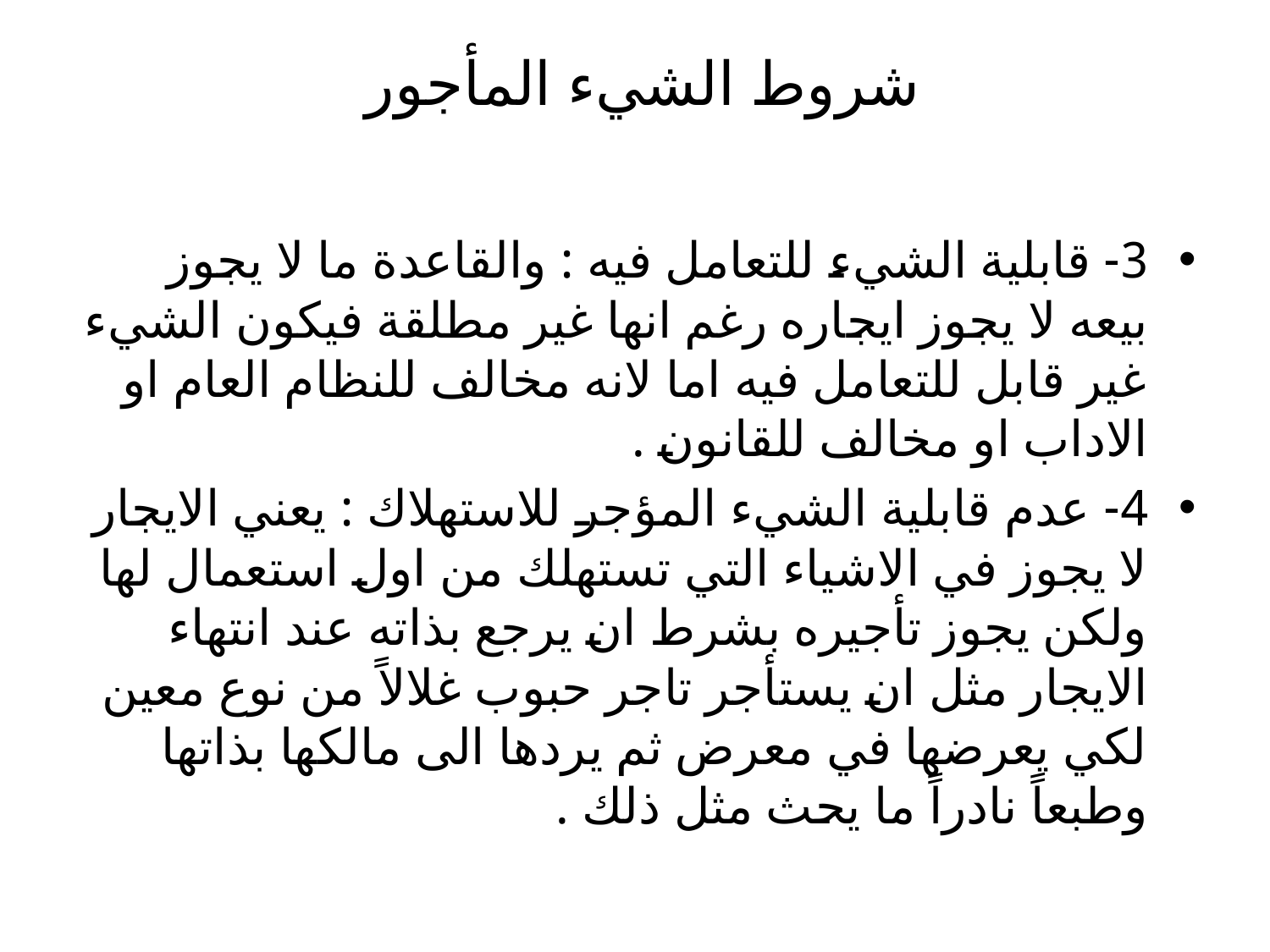

# شروط الشيء المأجور
3- قابلية الشيء للتعامل فيه : والقاعدة ما لا يجوز بيعه لا يجوز ايجاره رغم انها غير مطلقة فيكون الشيء غير قابل للتعامل فيه اما لانه مخالف للنظام العام او الاداب او مخالف للقانون .
4- عدم قابلية الشيء المؤجر للاستهلاك : يعني الايجار لا يجوز في الاشياء التي تستهلك من اول استعمال لها ولكن يجوز تأجيره بشرط ان يرجع بذاته عند انتهاء الايجار مثل ان يستأجر تاجر حبوب غلالاً من نوع معين لكي يعرضها في معرض ثم يردها الى مالكها بذاتها وطبعاً نادراً ما يحث مثل ذلك .